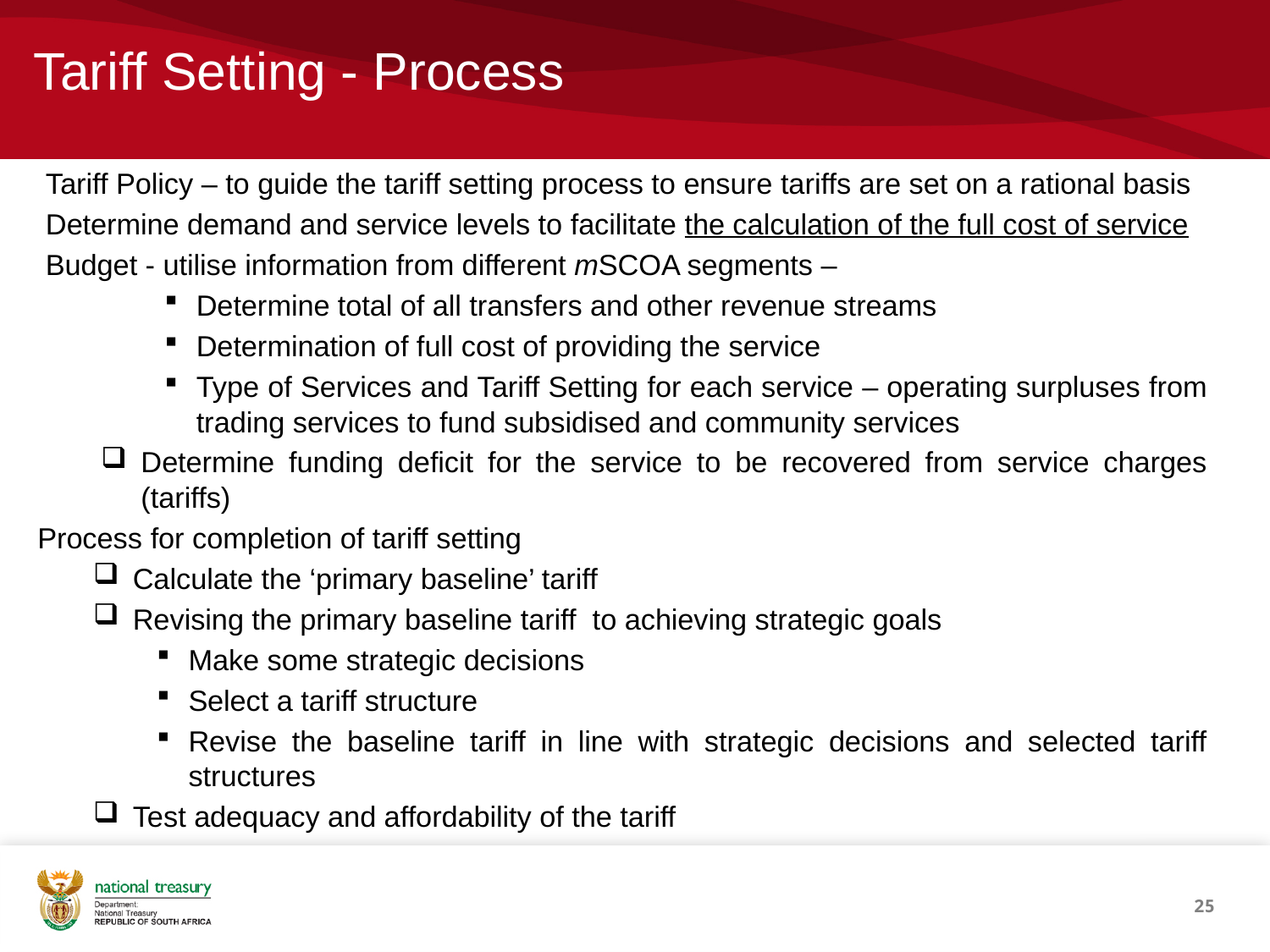

# Tariff Setting - Process
Tariff Policy – to guide the tariff setting process to ensure tariffs are set on a rational basis
Determine demand and service levels to facilitate the calculation of the full cost of service
Budget - utilise information from different mSCOA segments –
Determine total of all transfers and other revenue streams
Determination of full cost of providing the service
Type of Services and Tariff Setting for each service – operating surpluses from trading services to fund subsidised and community services
Determine funding deficit for the service to be recovered from service charges (tariffs)
Process for completion of tariff setting
Calculate the ‘primary baseline’ tariff
Revising the primary baseline tariff  to achieving strategic goals
Make some strategic decisions
Select a tariff structure
Revise the baseline tariff in line with strategic decisions and selected tariff structures
Test adequacy and affordability of the tariff
25